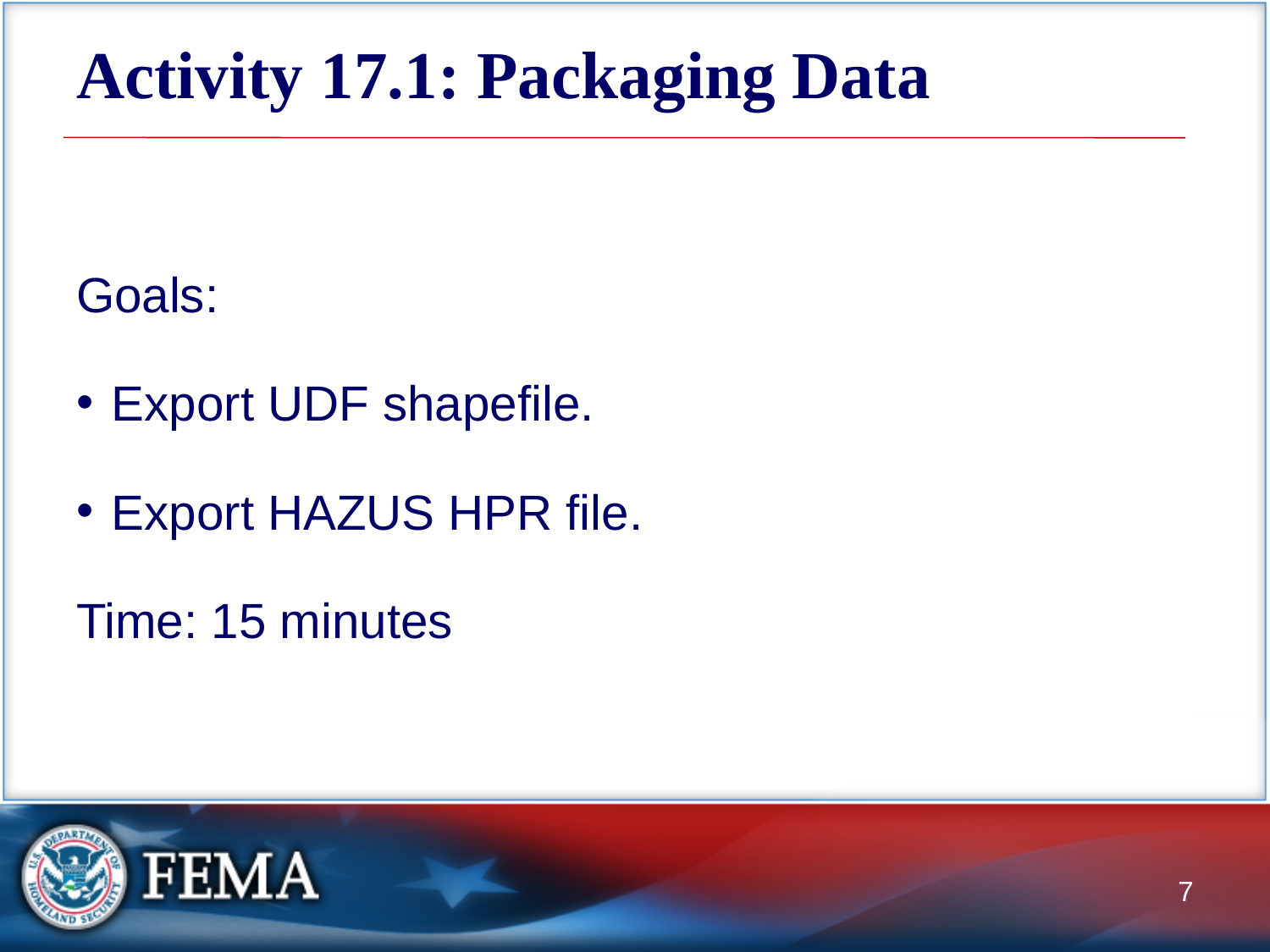

# Activity 17.1: Packaging Data

Goals:
Export UDF shapefile.
Export HAZUS HPR file.
Time: 15 minutes
7